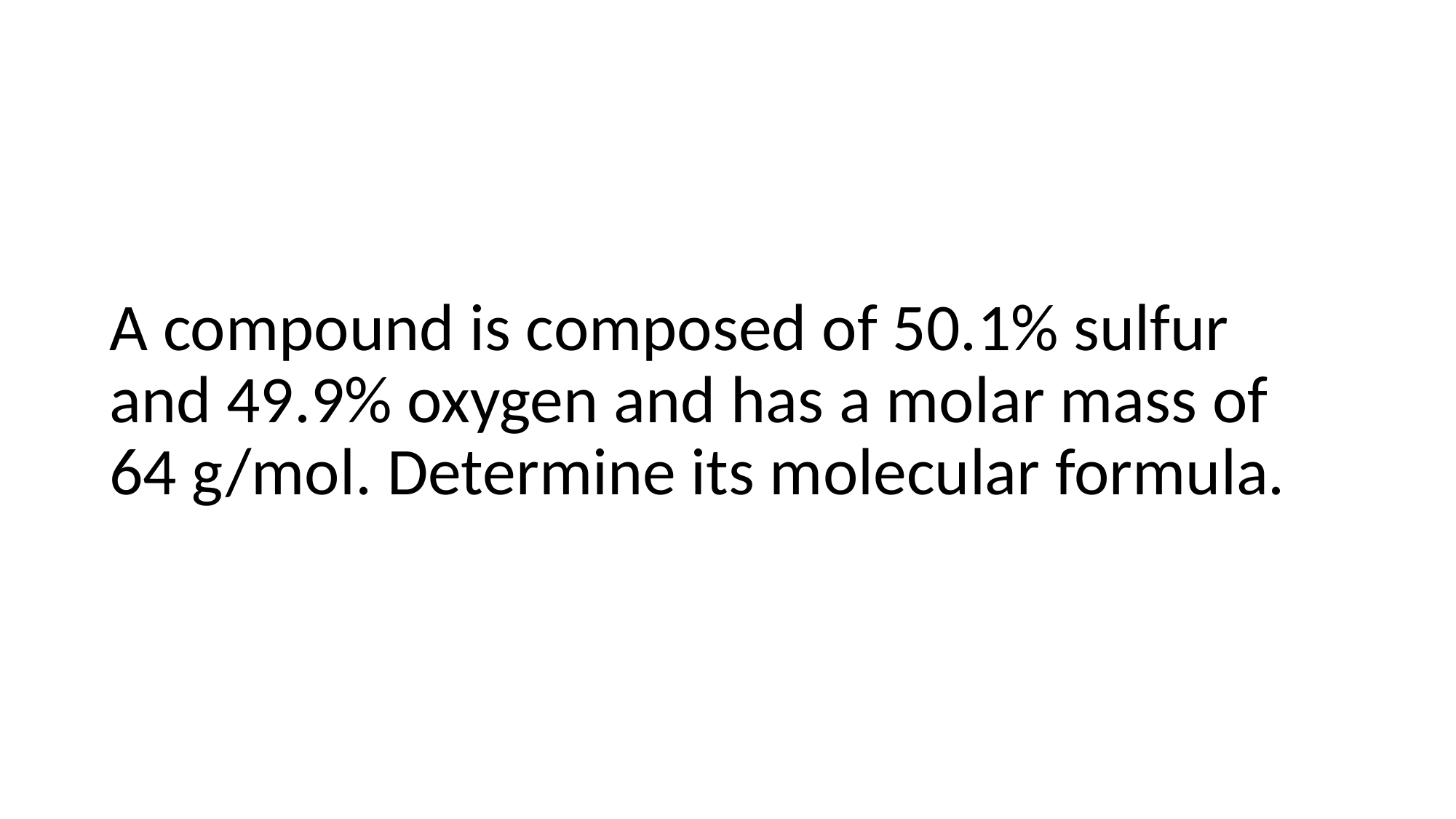

# A compound is composed of 50.1% sulfur and 49.9% oxygen and has a molar mass of 64 g/mol. Determine its molecular formula.